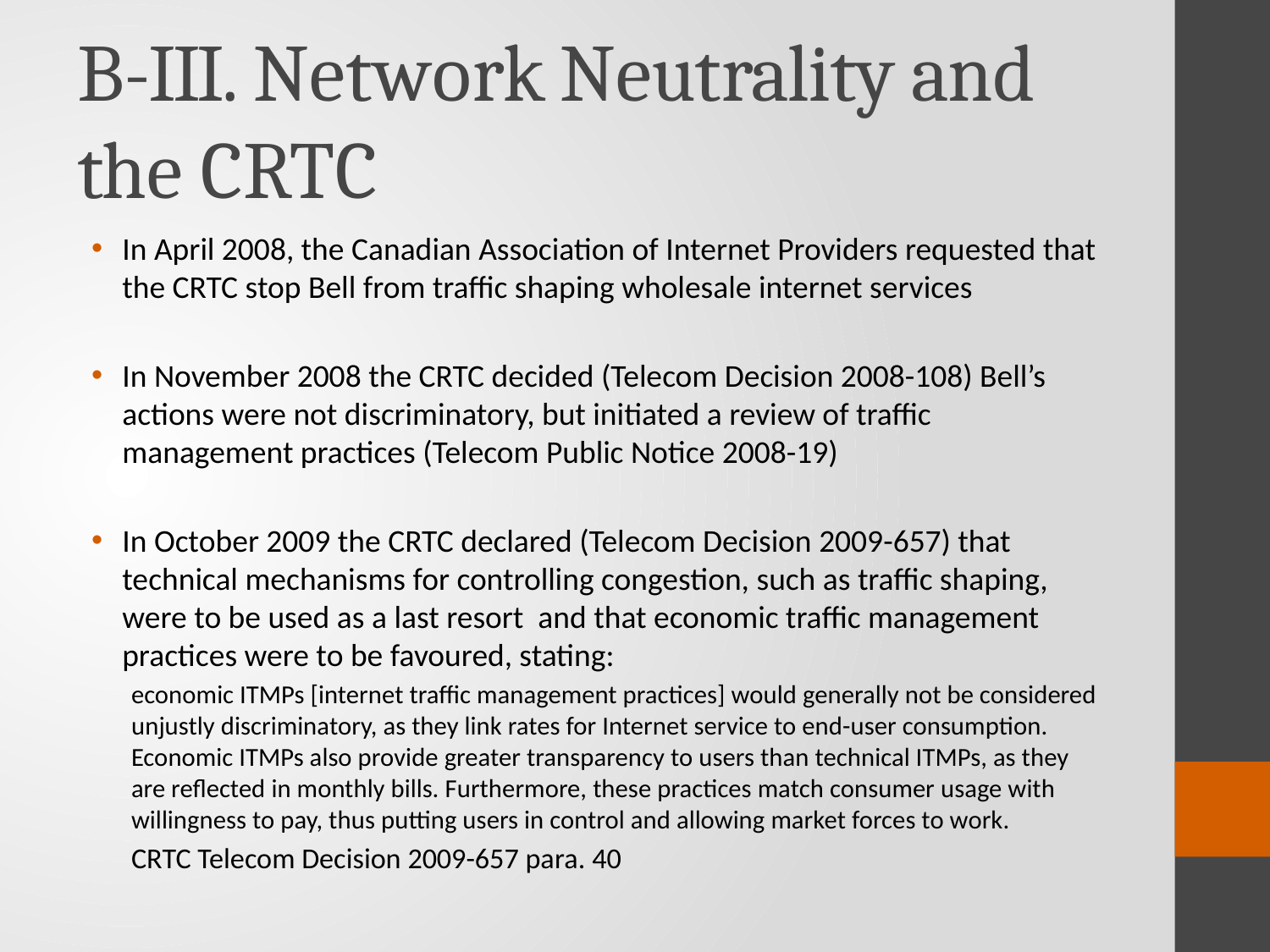

# B-III. Network Neutrality and the CRTC
In April 2008, the Canadian Association of Internet Providers requested that the CRTC stop Bell from traffic shaping wholesale internet services

In November 2008 the CRTC decided (Telecom Decision 2008-108) Bell’s actions were not discriminatory, but initiated a review of traffic management practices (Telecom Public Notice 2008-19)

In October 2009 the CRTC declared (Telecom Decision 2009-657) that technical mechanisms for controlling congestion, such as traffic shaping, were to be used as a last resort  and that economic traffic management practices were to be favoured, stating:
economic ITMPs [internet traffic management practices] would generally not be considered unjustly discriminatory, as they link rates for Internet service to end-user consumption. Economic ITMPs also provide greater transparency to users than technical ITMPs, as they are reflected in monthly bills. Furthermore, these practices match consumer usage with willingness to pay, thus putting users in control and allowing market forces to work.
	CRTC Telecom Decision 2009-657 para. 40